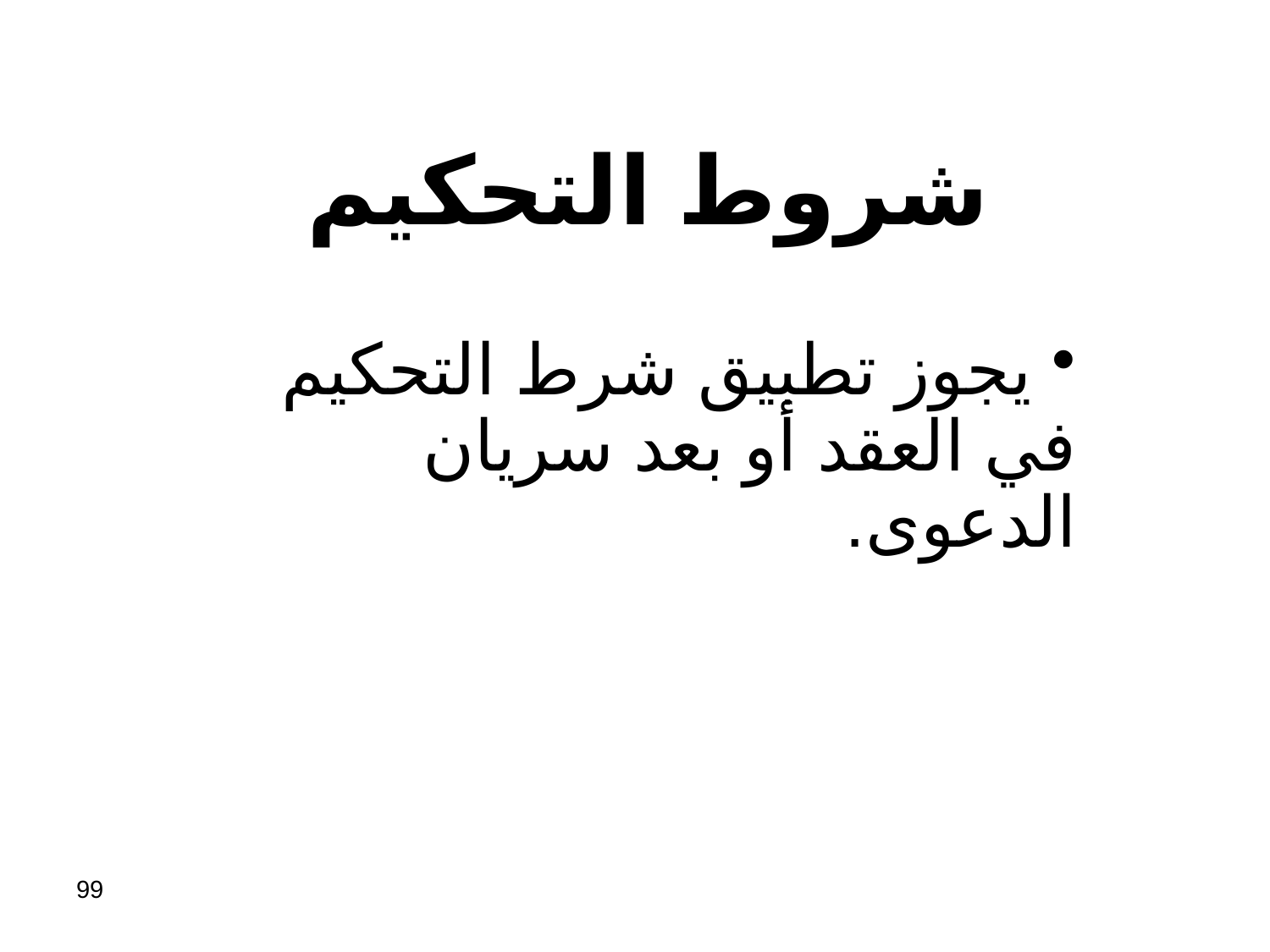

# شروط التحكيم
 يجوز تطبيق شرط التحكيم في العقد أو بعد سريان الدعوى.

99